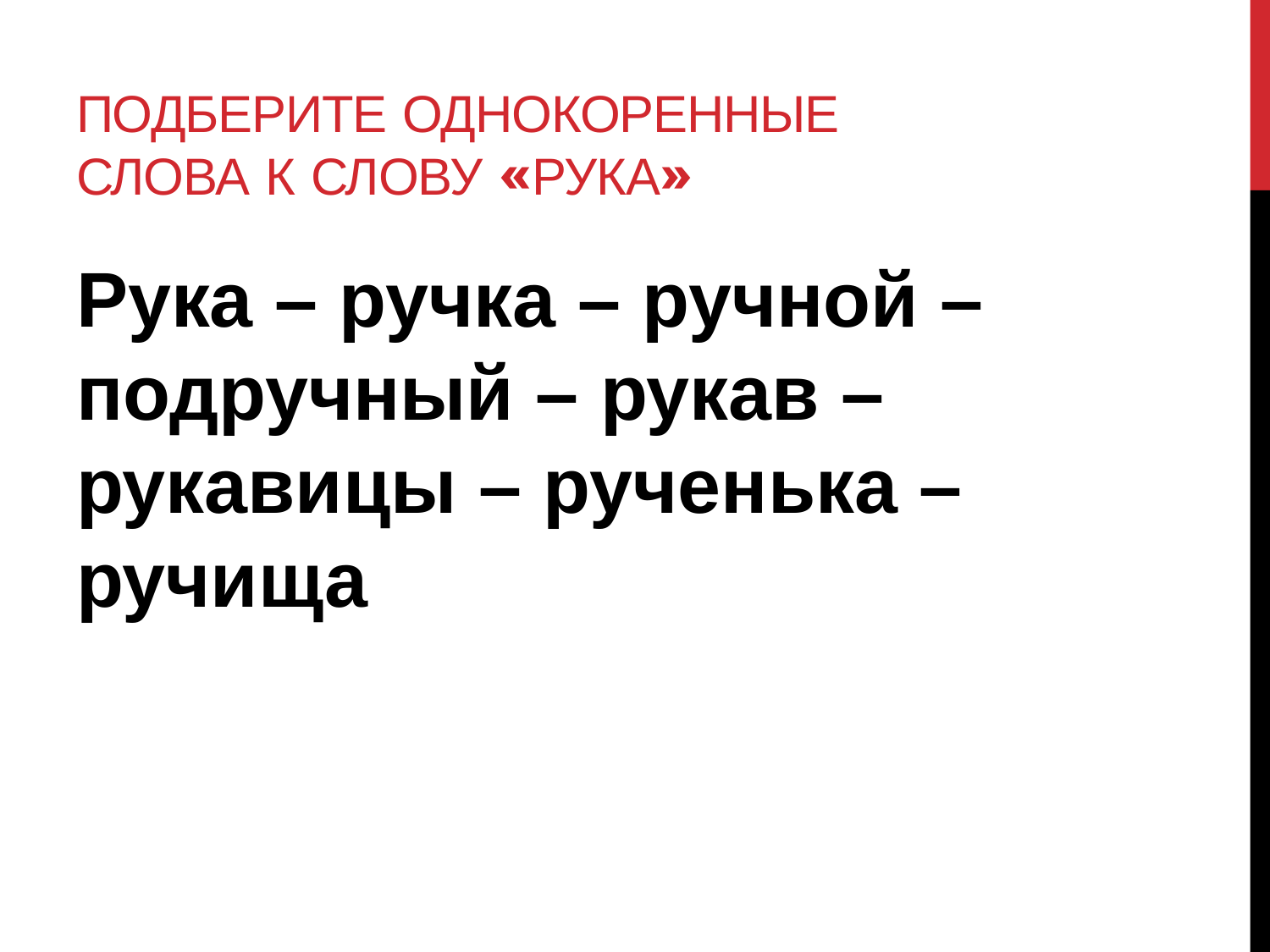

# Подберите однокоренные слова к слову «рука»
Рука – ручка – ручной – подручный – рукав – рукавицы – рученька – ручища